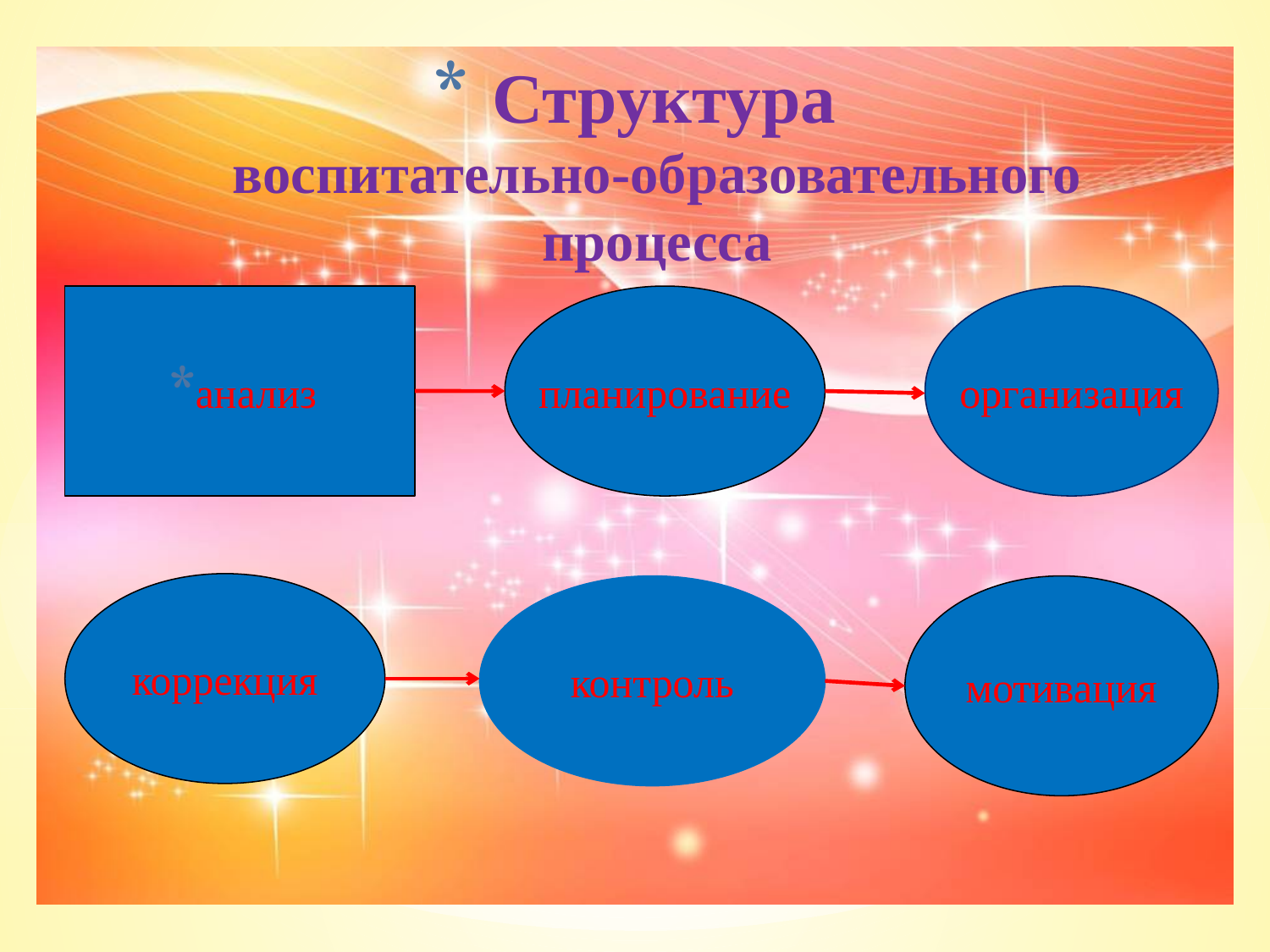

# Структура воспитательно-образовательного процесса
организация
анализ
планирование
коррекция
контроль
мотивация